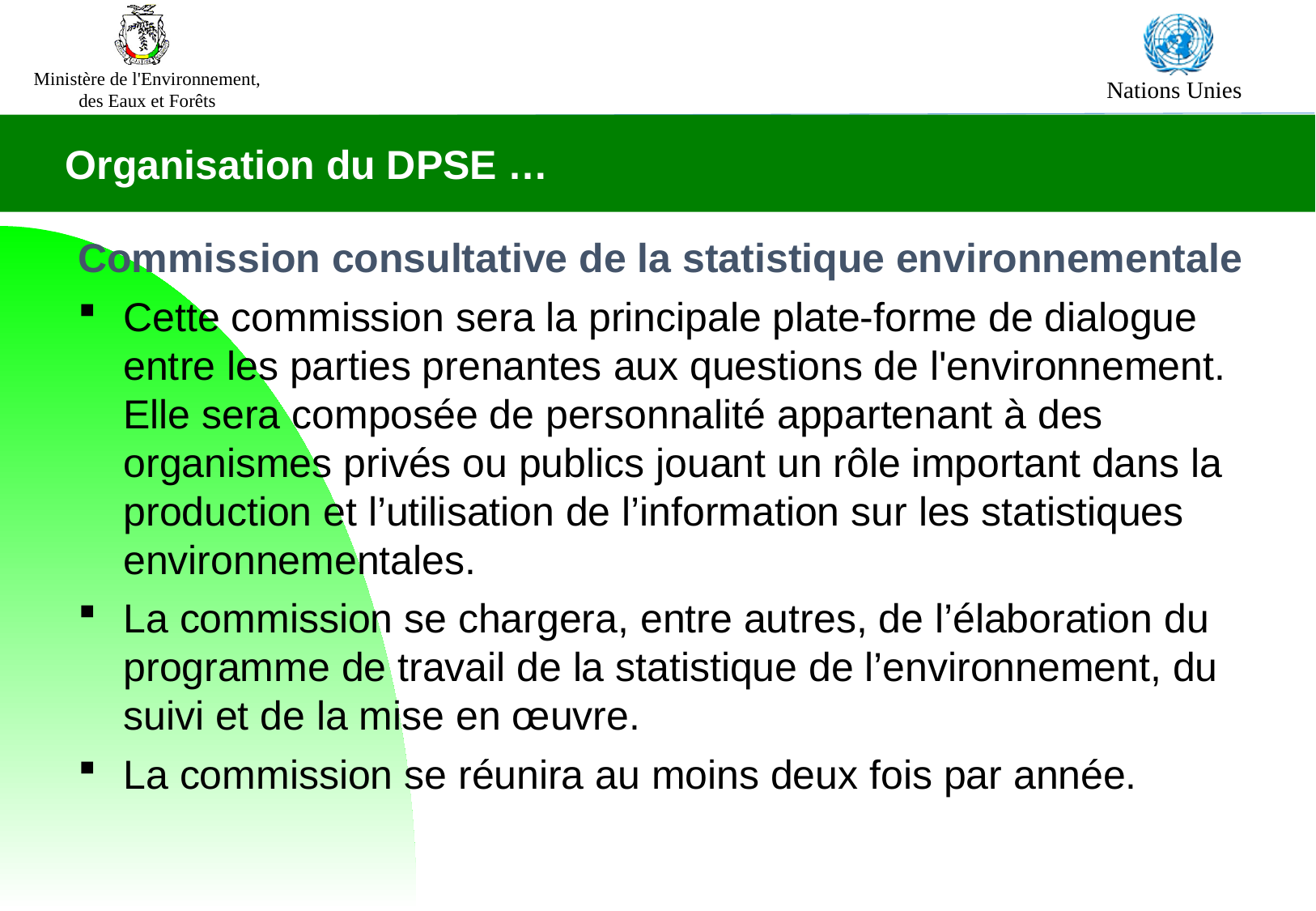

Organisation du DPSE …
Commission consultative de la statistique environnementale
Cette commission sera la principale plate-forme de dialogue entre les parties prenantes aux questions de l'environnement. Elle sera composée de personnalité appartenant à des organismes privés ou publics jouant un rôle important dans la production et l’utilisation de l’information sur les statistiques environnementales.
La commission se chargera, entre autres, de l’élaboration du programme de travail de la statistique de l’environnement, du suivi et de la mise en œuvre.
La commission se réunira au moins deux fois par année.